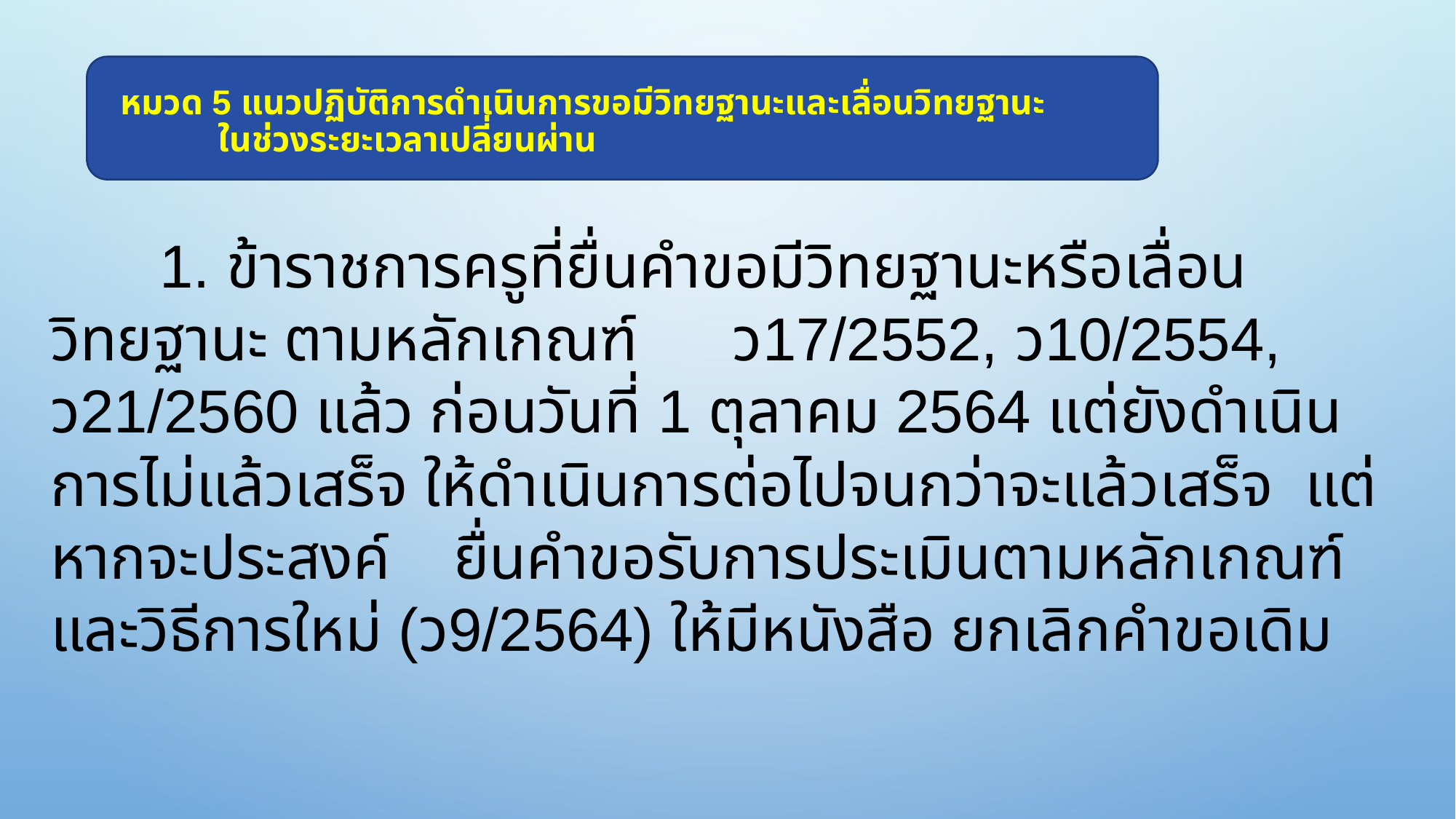

# หมวด 5 แนวปฏิบัติการดำเนินการขอมีวิทยฐานะและเลื่อนวิทยฐานะ ในช่วงระยะเวลาเปลี่ยนผ่าน
	1. ข้าราชการครูที่ยื่นคำขอมีวิทยฐานะหรือเลื่อนวิทยฐานะ ตามหลักเกณฑ์      ว17/2552, ว10/2554, ว21/2560 แล้ว ก่อนวันที่ 1 ตุลาคม 2564 แต่ยังดำเนินการไม่แล้วเสร็จ ให้ดำเนินการต่อไปจนกว่าจะแล้วเสร็จ  แต่หากจะประสงค์    ยื่นคำขอรับการประเมินตามหลักเกณฑ์และวิธีการใหม่ (ว9/2564) ให้มีหนังสือ ยกเลิกคำขอเดิม